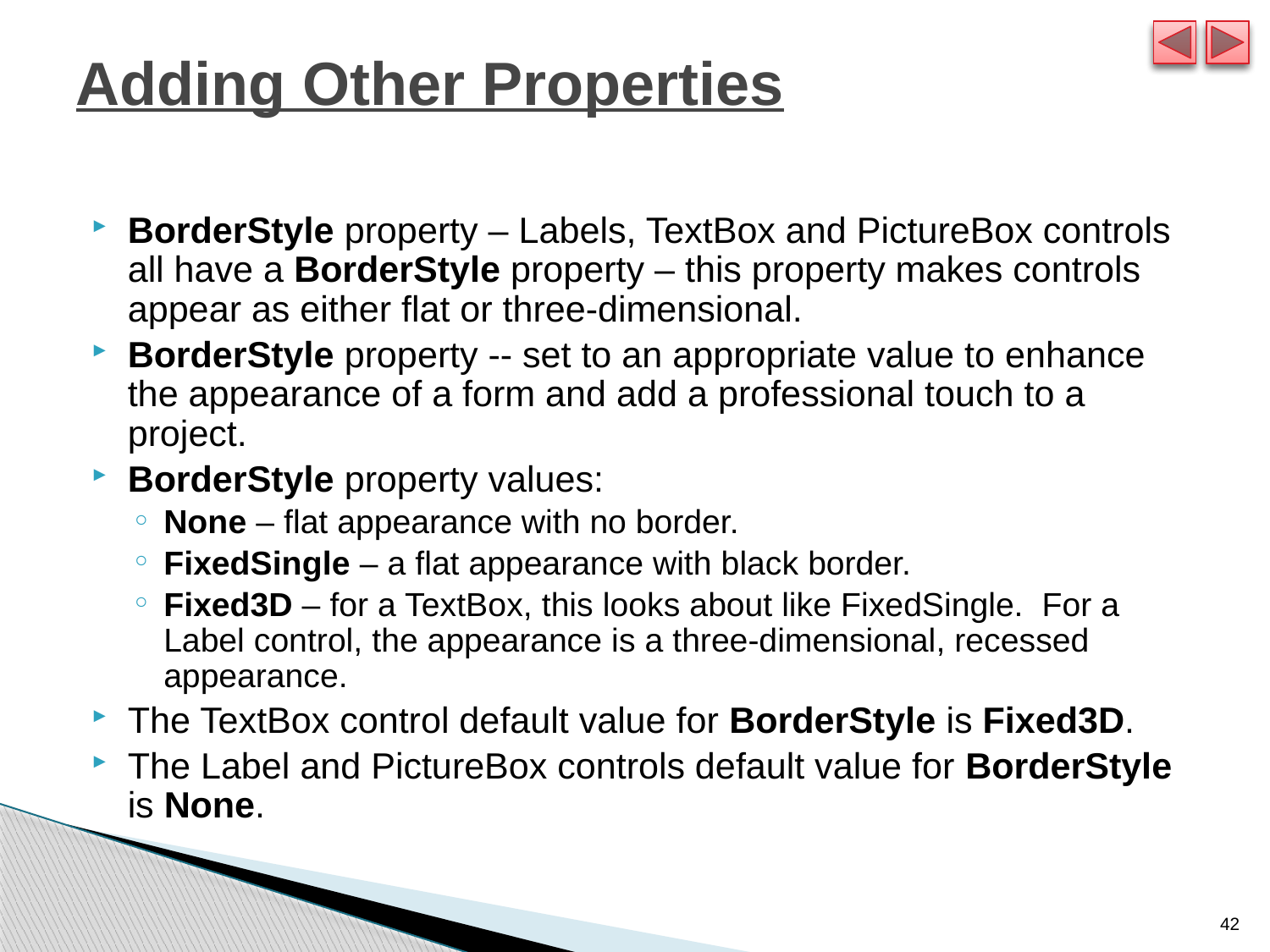

# Adding Other Properties
BorderStyle property – Labels, TextBox and PictureBox controls all have a BorderStyle property – this property makes controls appear as either flat or three-dimensional.
BorderStyle property -- set to an appropriate value to enhance the appearance of a form and add a professional touch to a project.
BorderStyle property values:
None – flat appearance with no border.
FixedSingle – a flat appearance with black border.
Fixed3D – for a TextBox, this looks about like FixedSingle.  For a Label control, the appearance is a three-dimensional, recessed appearance.
The TextBox control default value for BorderStyle is Fixed3D.
The Label and PictureBox controls default value for BorderStyle is None.
42